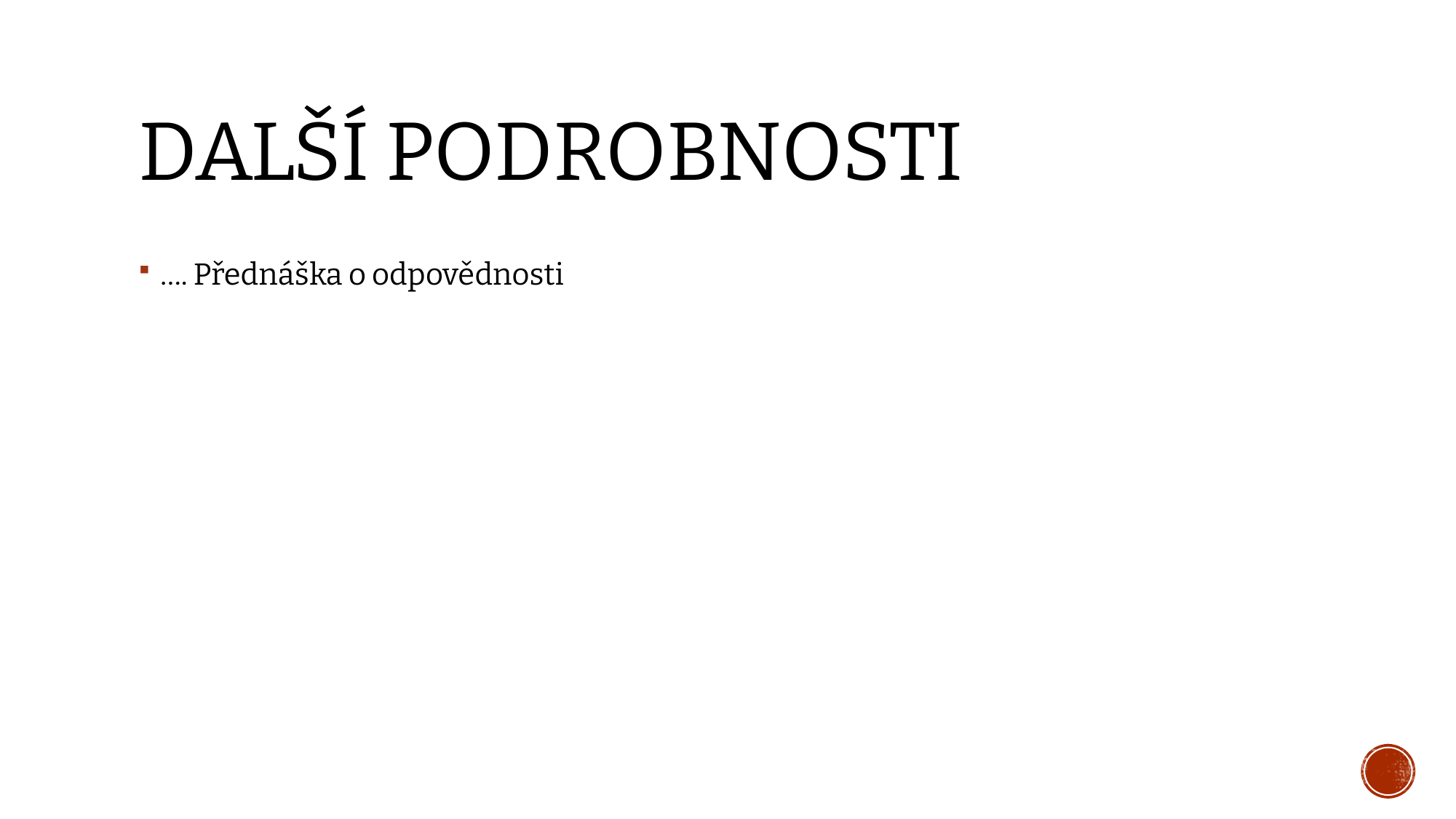

# Další podrobnosti
…. Přednáška o odpovědnosti